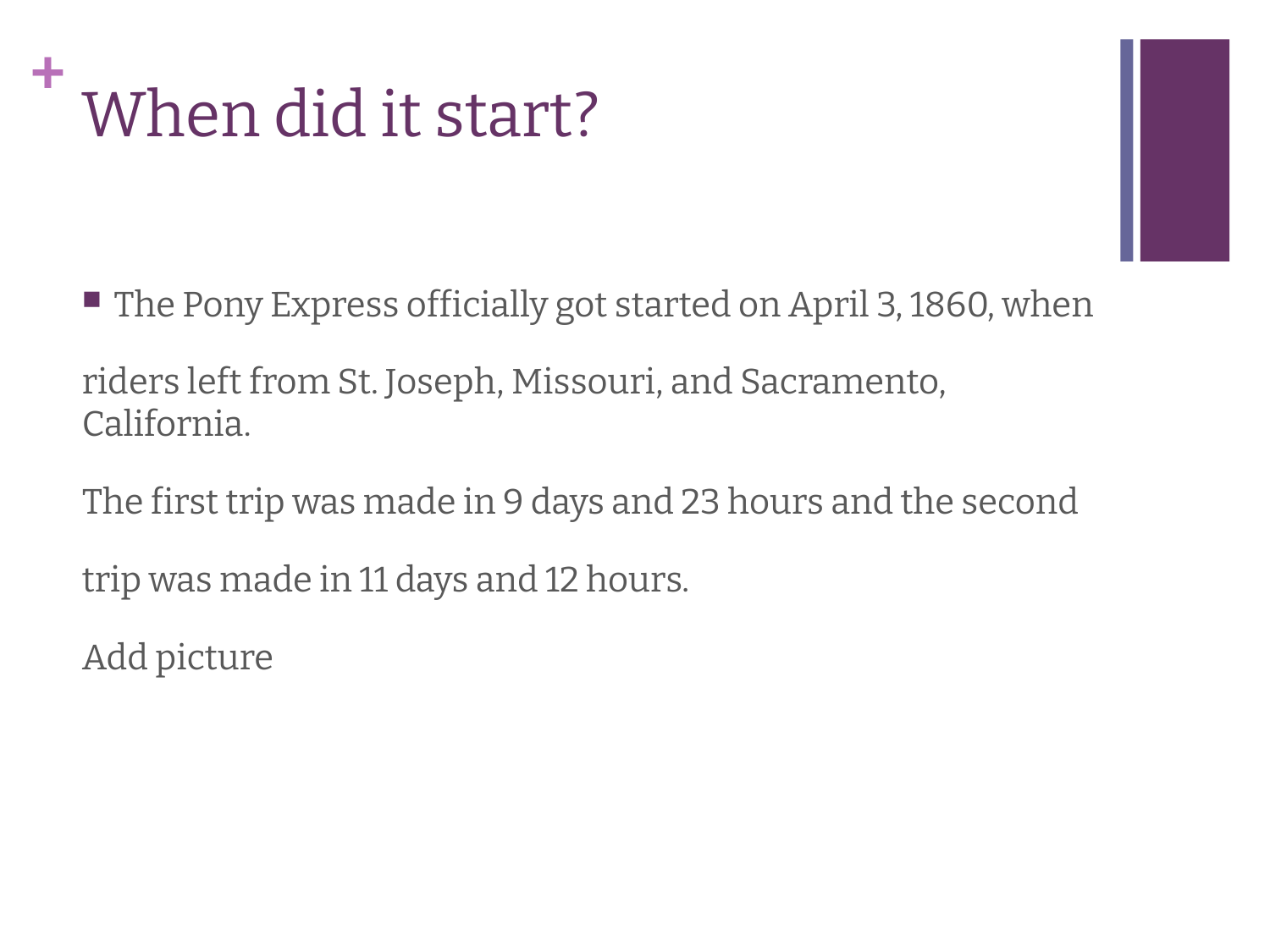

# When did it start?
The Pony Express officially got started on April 3, 1860, when
riders left from St. Joseph, Missouri, and Sacramento, California.
The first trip was made in 9 days and 23 hours and the second
trip was made in 11 days and 12 hours.
Add picture